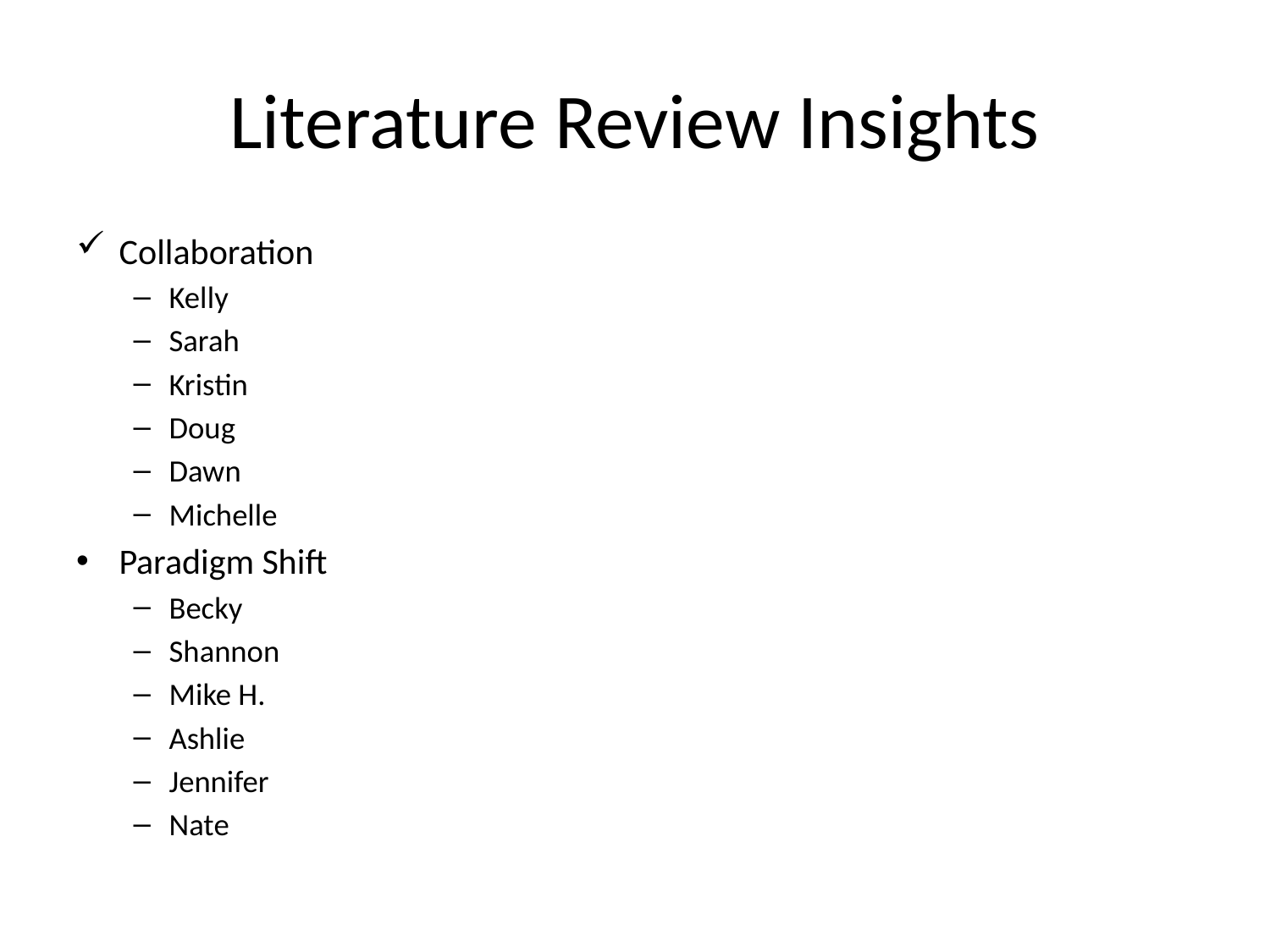

# Literature Review Insights
Collaboration
Kelly
Sarah
Kristin
Doug
Dawn
Michelle
Paradigm Shift
Becky
Shannon
Mike H.
Ashlie
Jennifer
Nate